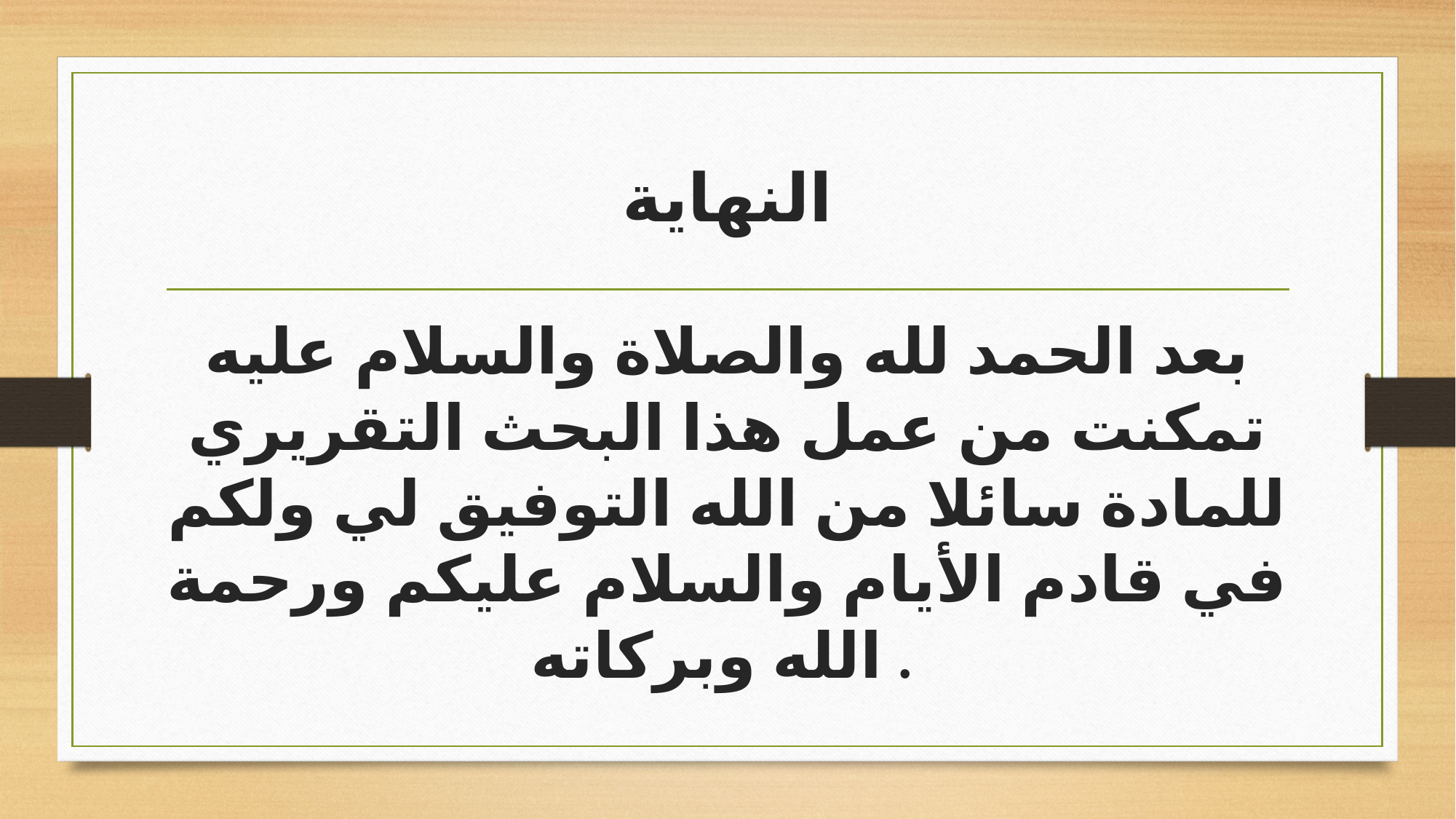

# النهاية
بعد الحمد لله والصلاة والسلام عليه تمكنت من عمل هذا البحث التقريري للمادة سائلا من الله التوفيق لي ولكم في قادم الأيام والسلام عليكم ورحمة الله وبركاته .